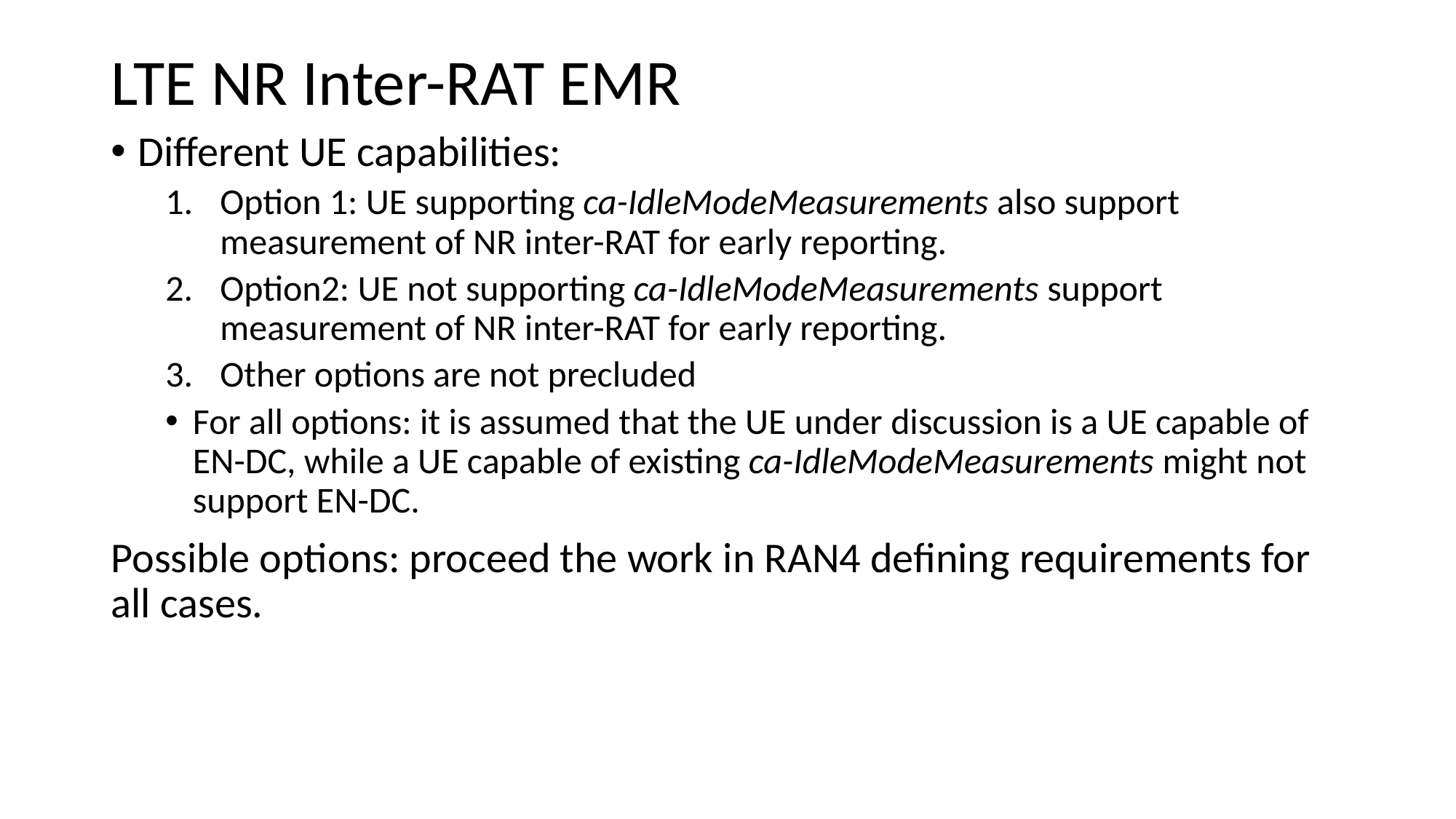

# LTE NR Inter-RAT EMR
Different UE capabilities:
Option 1: UE supporting ca-IdleModeMeasurements also support measurement of NR inter-RAT for early reporting.
Option2: UE not supporting ca-IdleModeMeasurements support measurement of NR inter-RAT for early reporting.
Other options are not precluded
For all options: it is assumed that the UE under discussion is a UE capable of EN-DC, while a UE capable of existing ca-IdleModeMeasurements might not support EN-DC.
Possible options: proceed the work in RAN4 defining requirements for all cases.